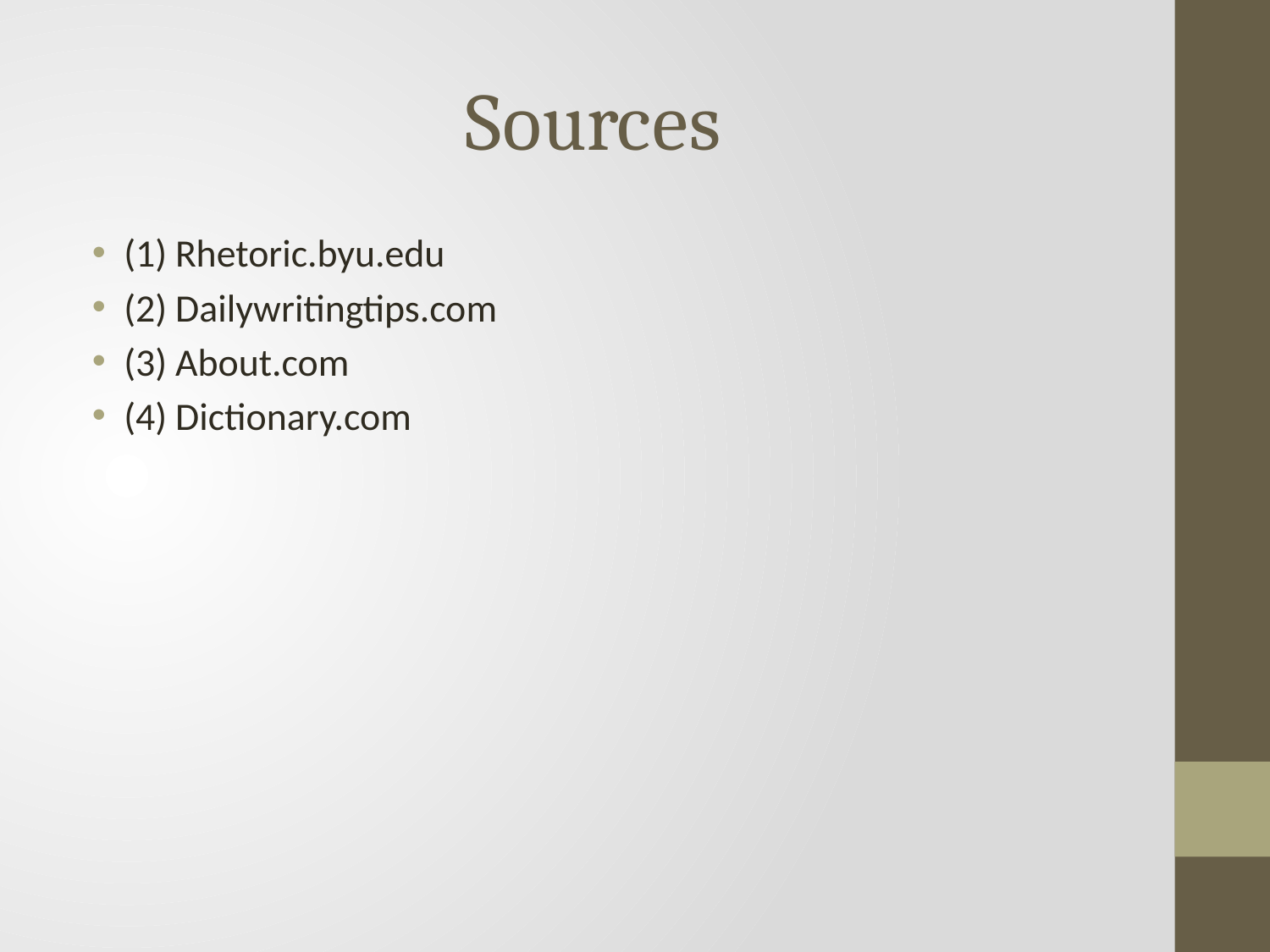

# Sources
(1) Rhetoric.byu.edu
(2) Dailywritingtips.com
(3) About.com
(4) Dictionary.com